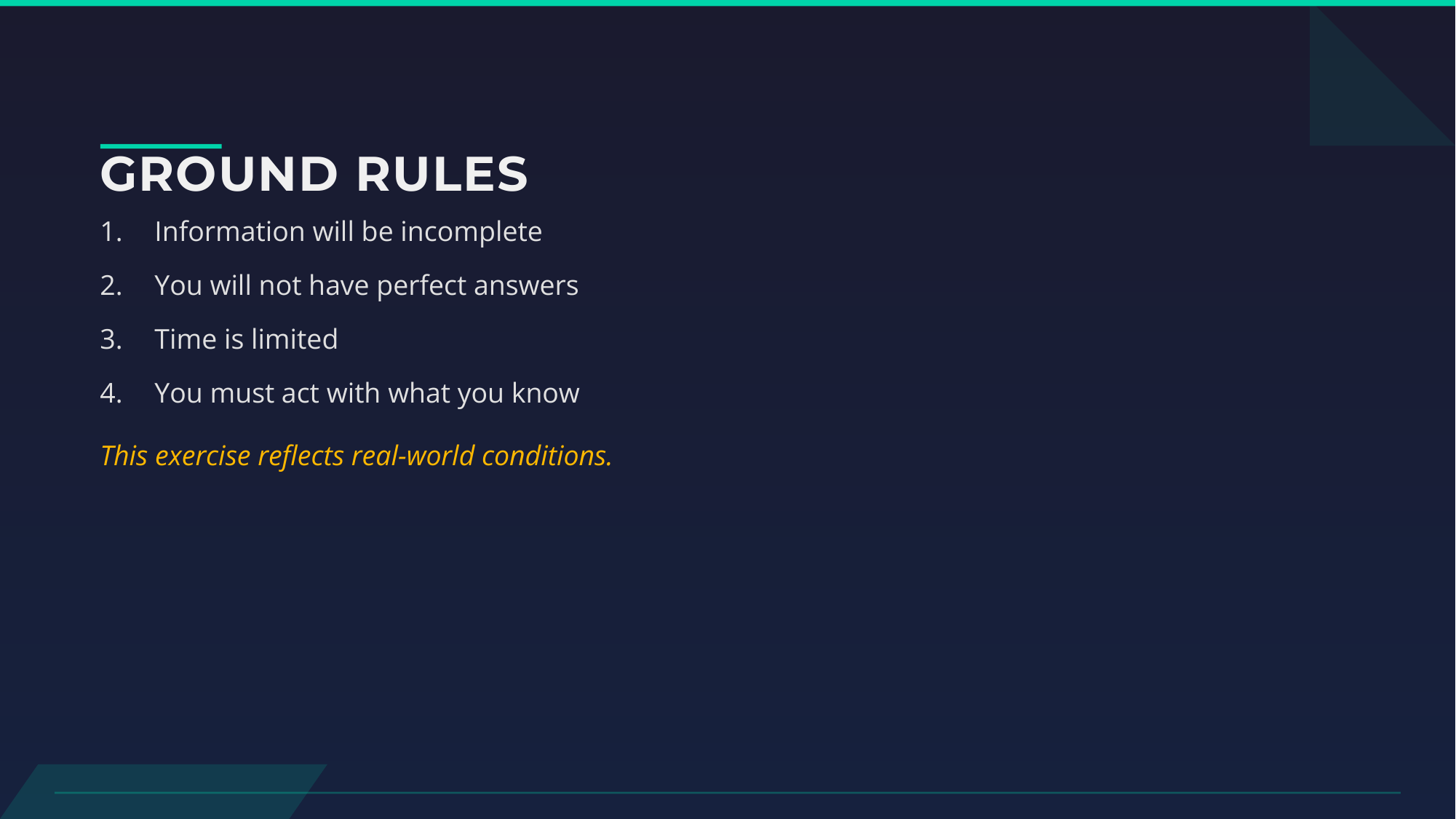

# GROUND RULES

Information will be incomplete
You will not have perfect answers
Time is limited
You must act with what you know
This exercise reflects real-world conditions.